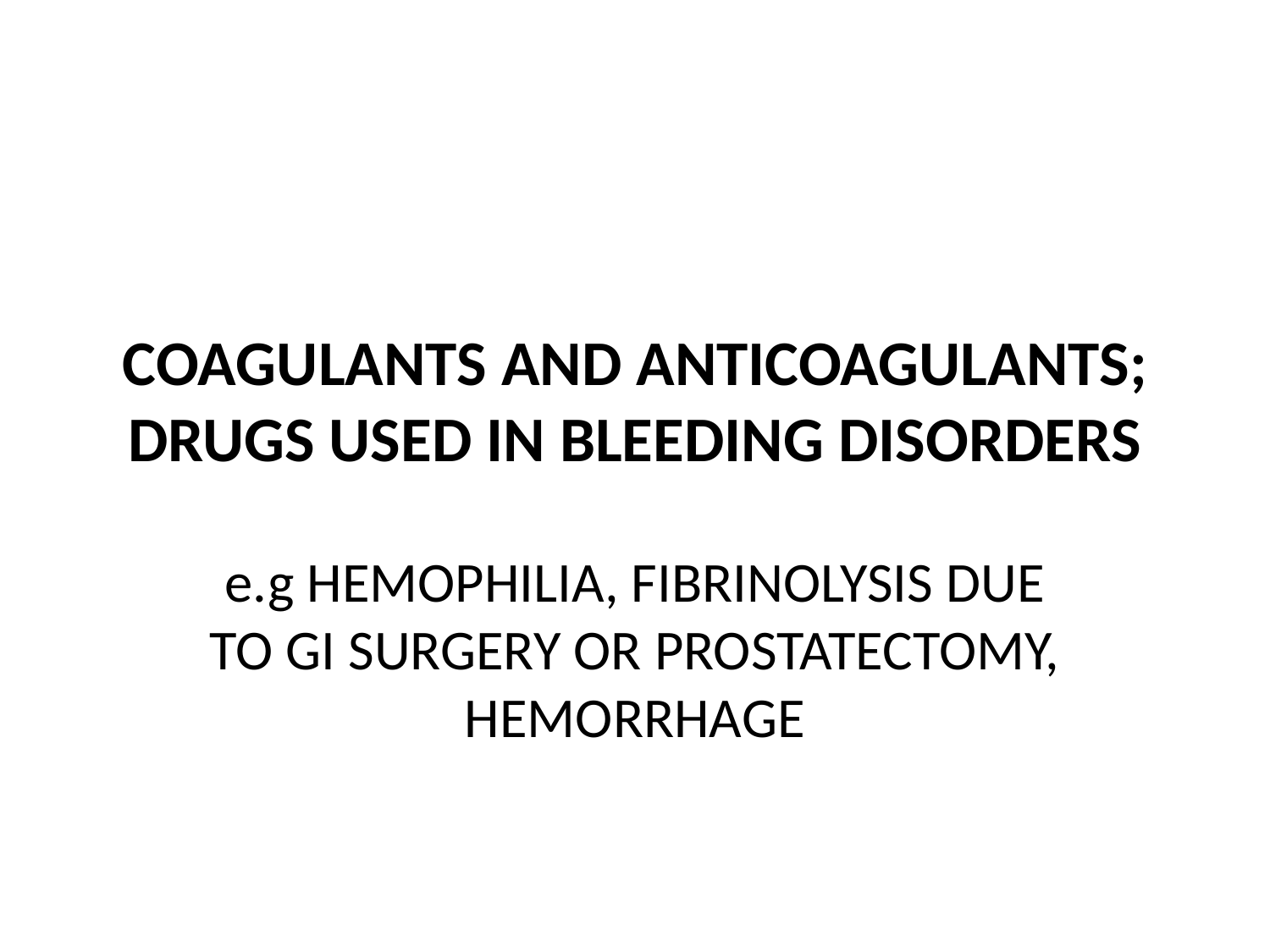

# COAGULANTS AND ANTICOAGULANTS; DRUGS USED IN BLEEDING DISORDERS
e.g HEMOPHILIA, FIBRINOLYSIS DUE TO GI SURGERY OR PROSTATECTOMY, HEMORRHAGE